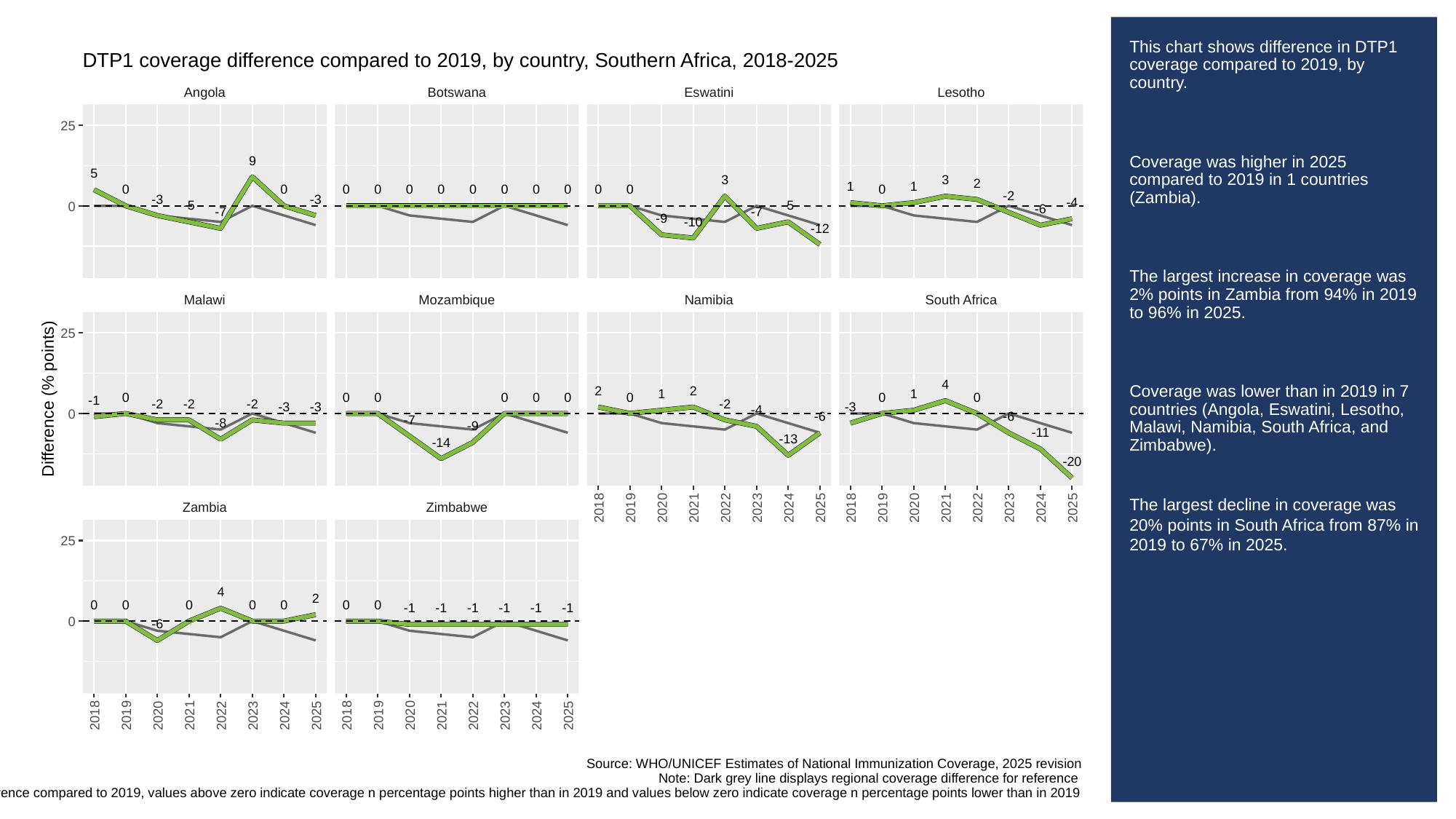

# This chart shows difference in DTP1 coverage compared to 2019, by country.

Coverage was higher in 2025 compared to 2019 in 1 countries (Zambia).

The largest increase in coverage was 2% points in Zambia from 94% in 2019 to 96% in 2025.

Coverage was lower than in 2019 in 7 countries (Angola, Eswatini, Lesotho, Malawi, Namibia, South Africa, and Zimbabwe).

The largest decline in coverage was 20% points in South Africa from 87% in 2019 to 67% in 2025.

DTP1 coverage difference compared to 2019, by country, Southern Africa, 2018-2025
Angola
Botswana
Eswatini
Lesotho

25

9

5
3
3

2
1
1
0
0
0
0
0
0
0
0
0
0
0
0
0
-2
-3
-3

-4
-5
-5
0
-6

-7
-7
-9
-10
-12

Malawi
Mozambique
Namibia
South Africa

25

4
2
2
1
1
0
0
0
0
0
0
0
0
0
Difference (% points)
-1
-2
-2
-2
-2

-3
-3
-3
-4

0
-6
-6

-7
-8
-9
-11
-13
-14

-20

Zambia
Zimbabwe
2018
2019
2020
2021
2022
2023
2024
2025
2018
2019
2020
2021
2022
2023
2024
2025

25

4
2
0
0
0
0
0
0
0
-1
-1
-1
-1
-1
-1

0
-6

2018
2019
2020
2021
2022
2023
2024
2025
2018
2019
2020
2021
2022
2023
2024
2025
Source: WHO/UNICEF Estimates of National Immunization Coverage, 2025 revision
Note: Dark grey line displays regional coverage difference for reference
When looking at coverage difference compared to 2019, values above zero indicate coverage n percentage points higher than in 2019 and values below zero indicate coverage n percentage points lower than in 2019